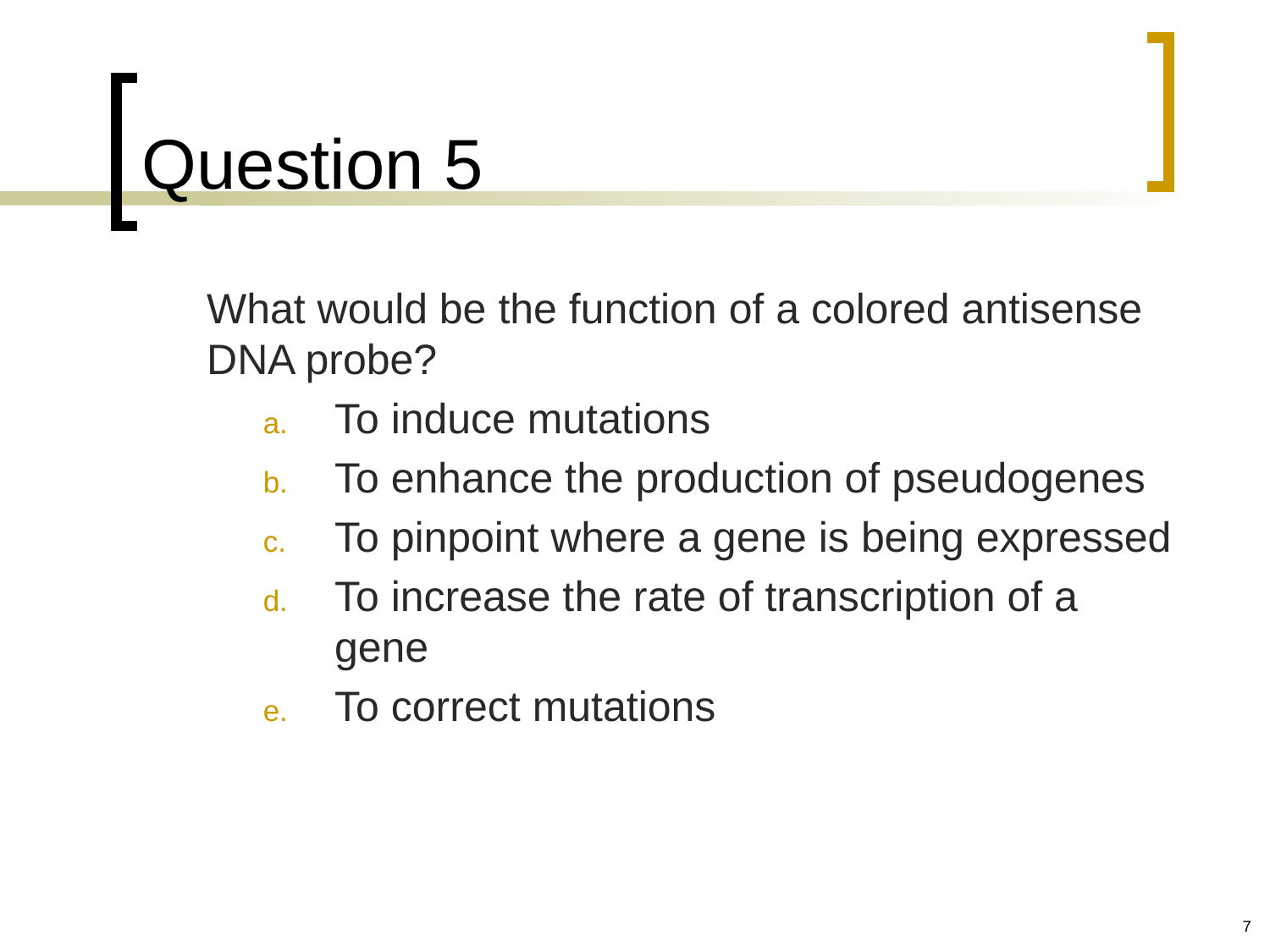

# Question 5
	What would be the function of a colored antisense DNA probe?
To induce mutations
To enhance the production of pseudogenes
To pinpoint where a gene is being expressed
To increase the rate of transcription of a gene
To correct mutations